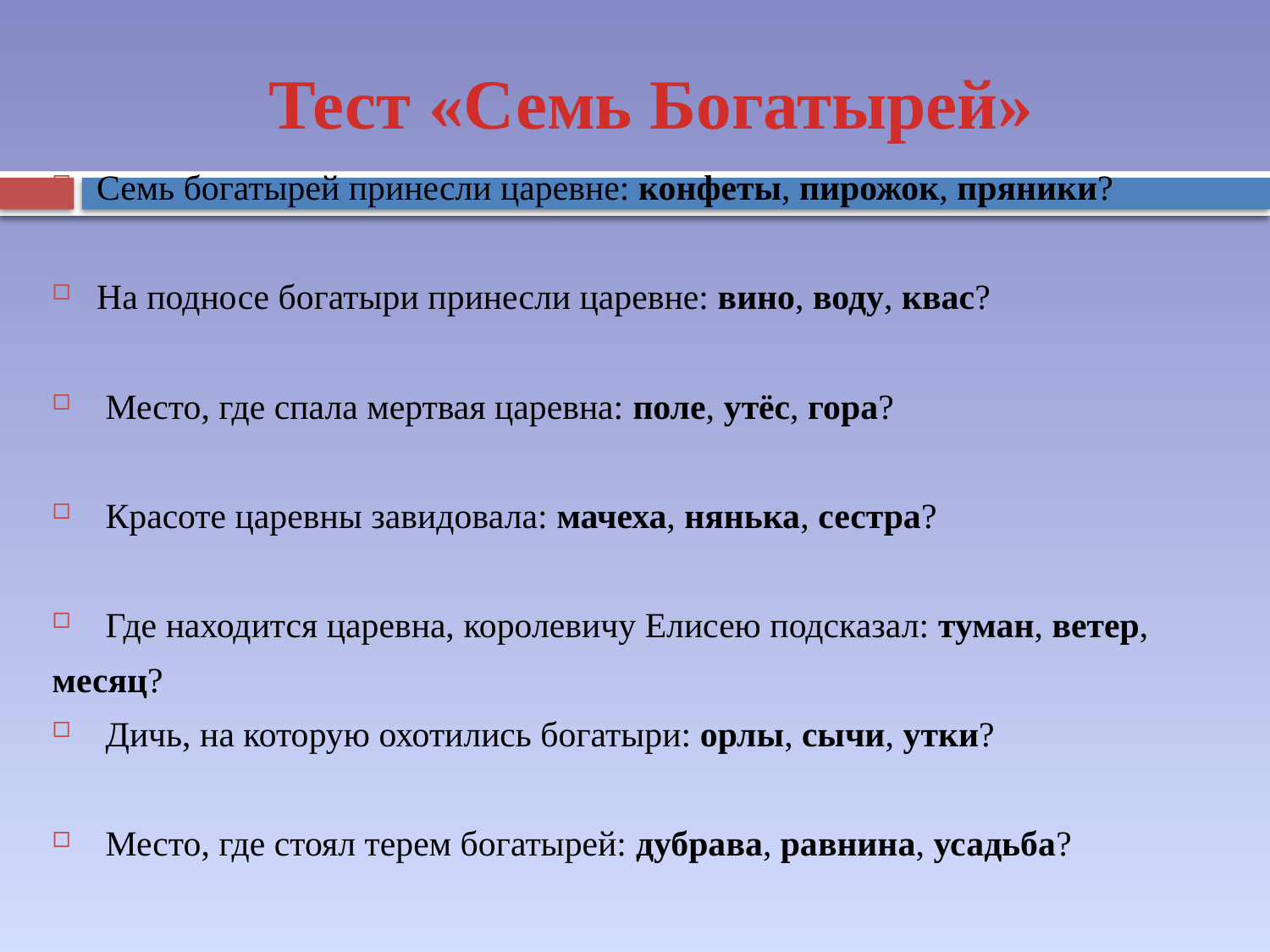

# Тест «Семь Богатырей»
Семь богатырей принесли царевне: конфеты, пирожок, пряники?

На подносе богатыри принесли царевне: вино, воду, квас?

 Место, где спала мертвая царевна: поле, утёс, гора?

 Красоте царевны завидовала: мачеха, нянька, сестра?

 Где находится царевна, королевичу Елисею подсказал: туман, ветер,
месяц?
 Дичь, на которую охотились богатыри: орлы, сычи, утки?

 Место, где стоял терем богатырей: дубрава, равнина, усадьба?